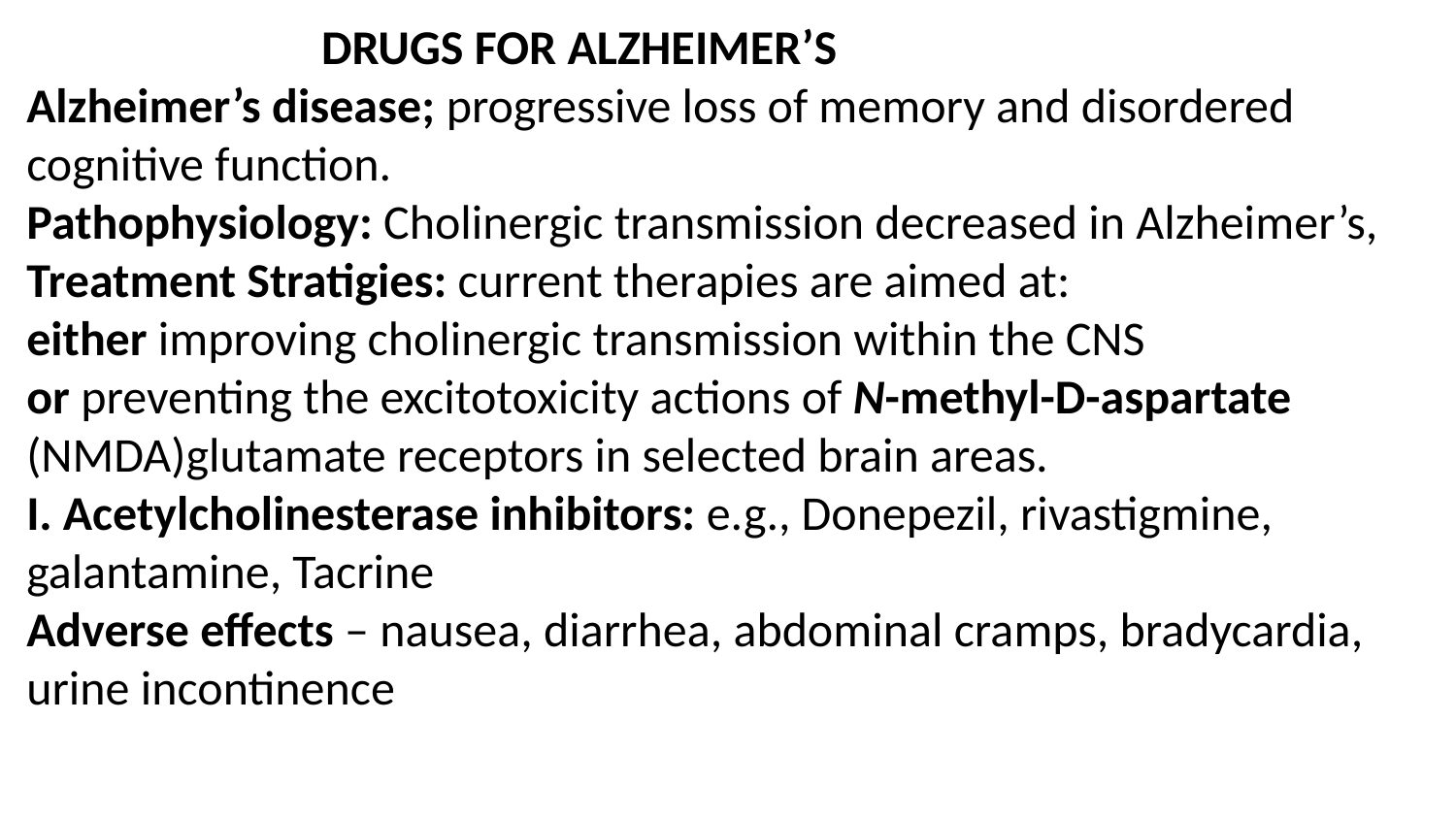

DRUGS FOR ALZHEIMER’S
Alzheimer’s disease; progressive loss of memory and disordered
cognitive function.
Pathophysiology: Cholinergic transmission decreased in Alzheimer’s,
Treatment Stratigies: current therapies are aimed at:
either improving cholinergic transmission within the CNS
or preventing the excitotoxicity actions of N-methyl-D-aspartate (NMDA)glutamate receptors in selected brain areas.
I. Acetylcholinesterase inhibitors: e.g., Donepezil, rivastigmine, galantamine, Tacrine
Adverse effects – nausea, diarrhea, abdominal cramps, bradycardia, urine incontinence